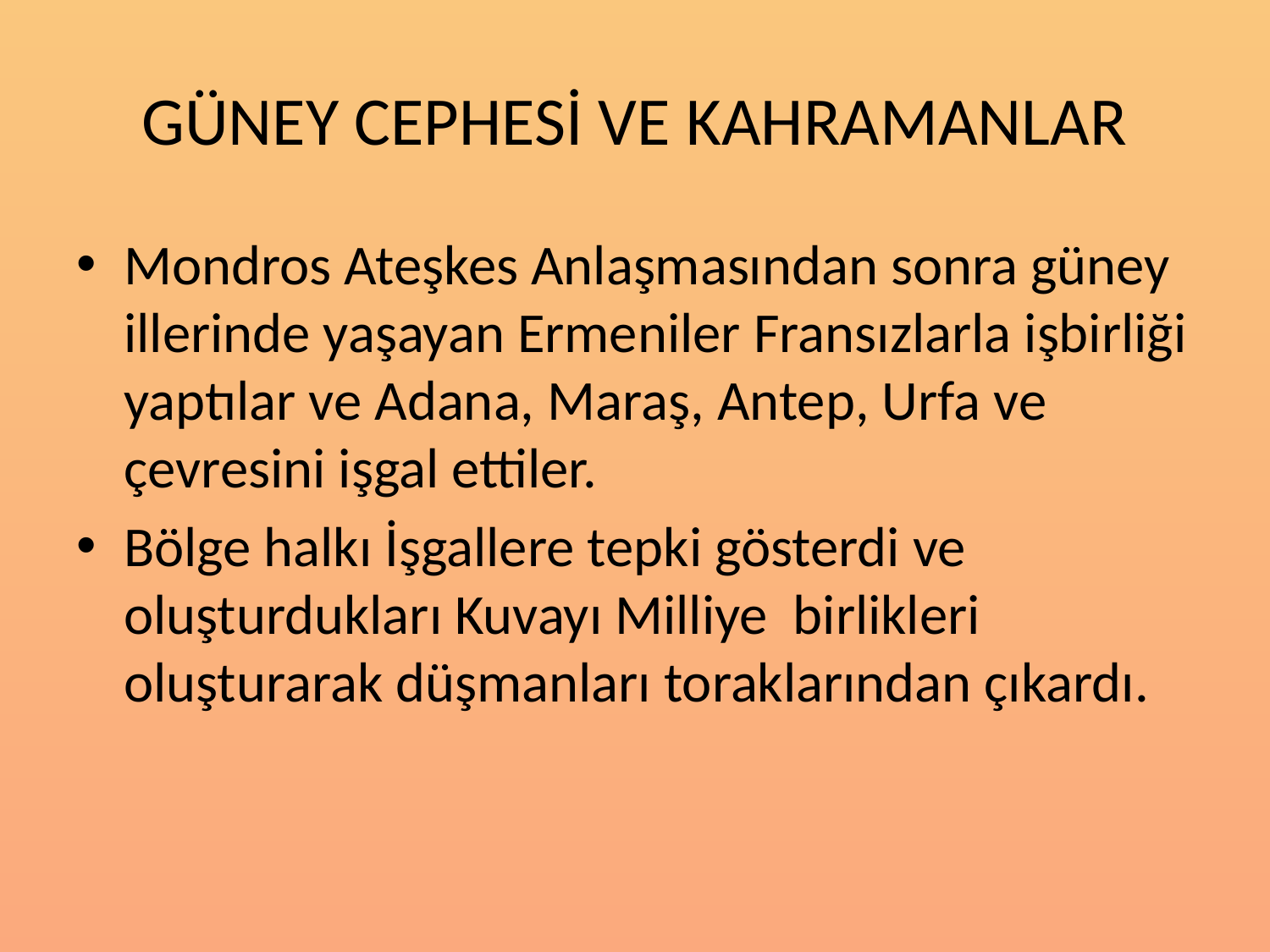

# GÜNEY CEPHESİ VE KAHRAMANLAR
Mondros Ateşkes Anlaşmasından sonra güney illerinde yaşayan Ermeniler Fransızlarla işbirliği yaptılar ve Adana, Maraş, Antep, Urfa ve çevresini işgal ettiler.
Bölge halkı İşgallere tepki gösterdi ve oluşturdukları Kuvayı Milliye  birlikleri oluşturarak düşmanları toraklarından çıkardı.